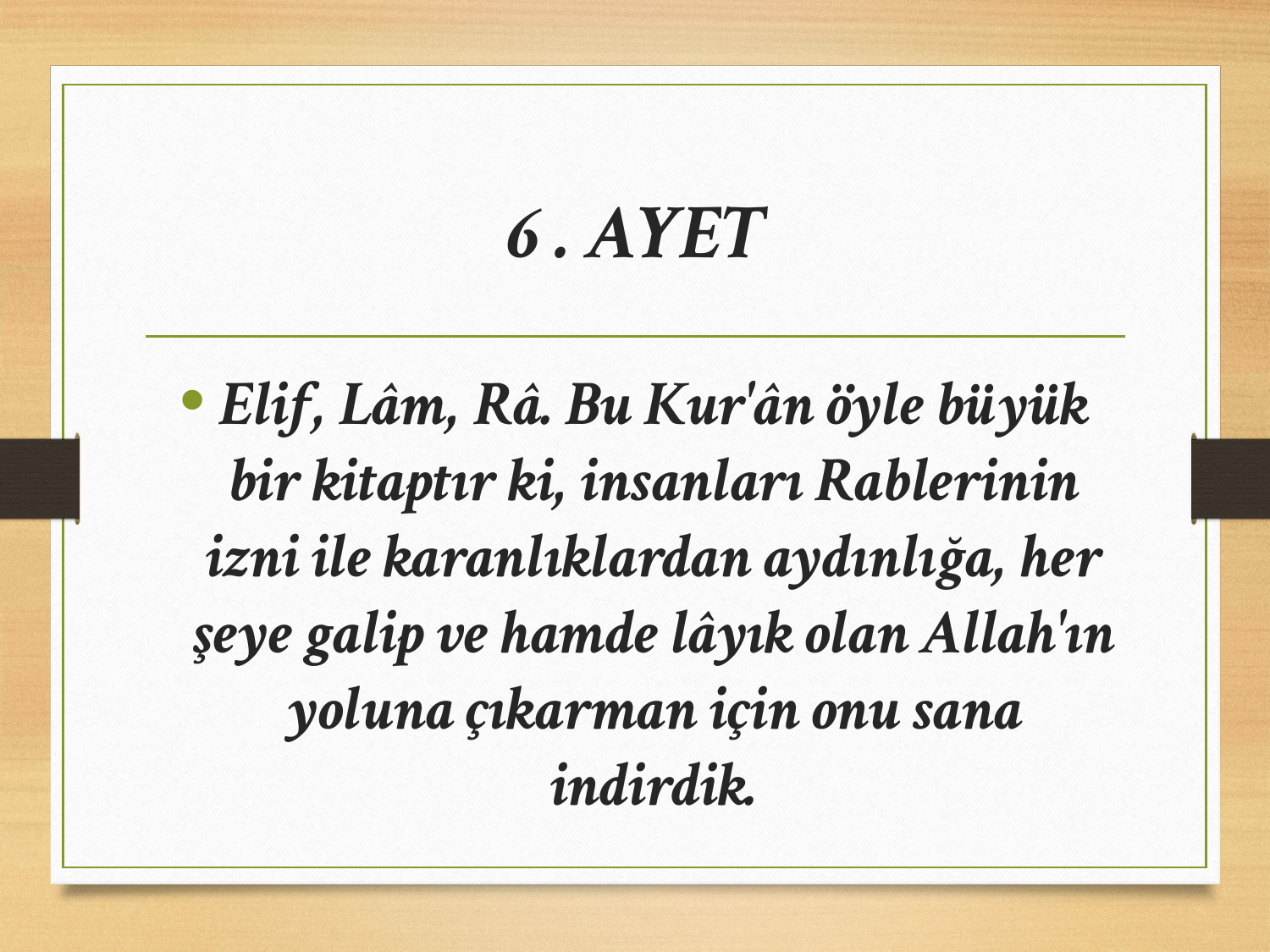

# 6 . AYET
Elif, Lâm, Râ. Bu Kur'ân öyle büyük bir kitaptır ki, insanları Rablerinin izni ile karanlıklardan aydınlığa, her şeye galip ve hamde lâyık olan Allah'ın yoluna çıkarman için onu sana indirdik.